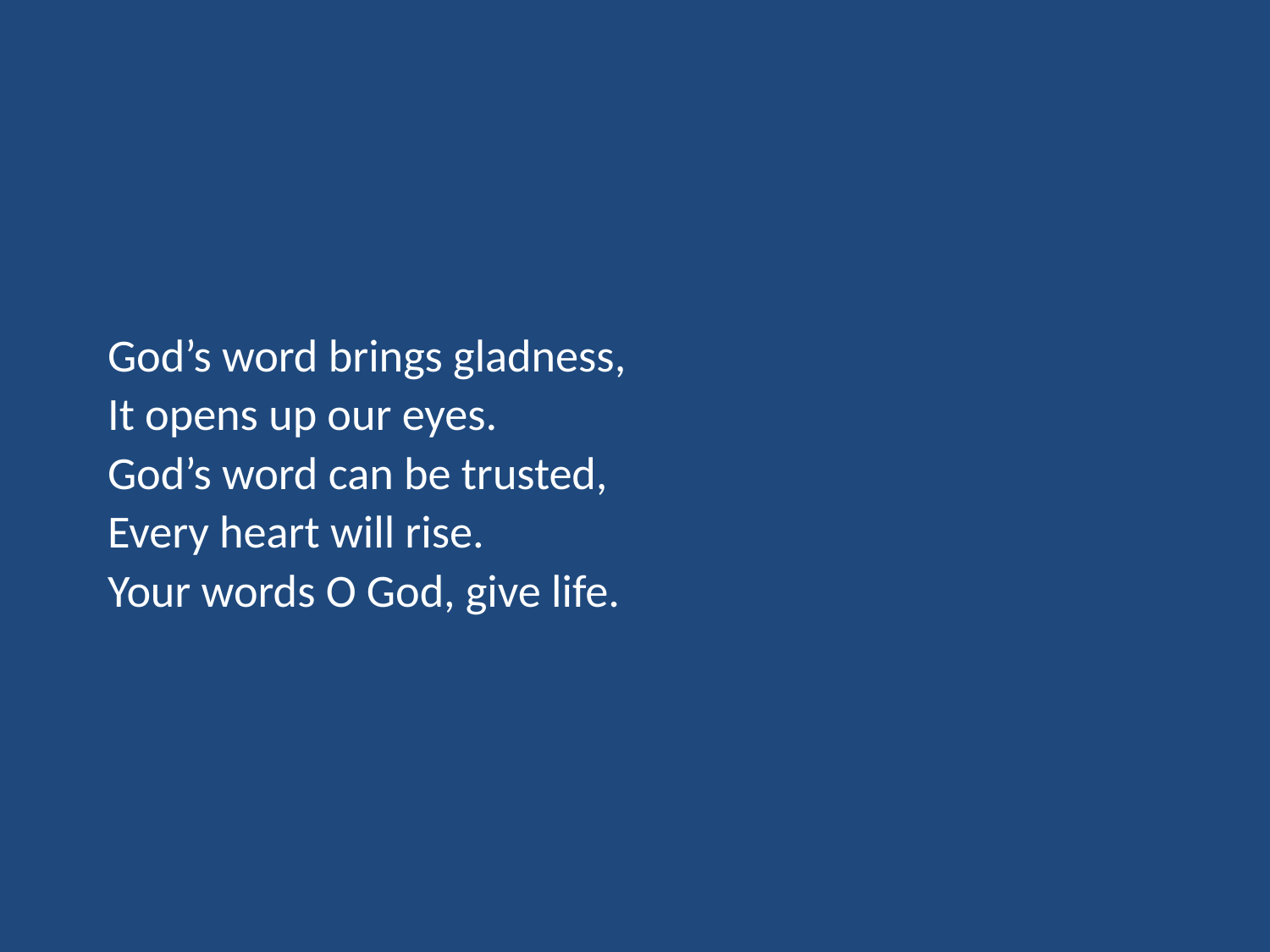

God’s word brings gladness,
It opens up our eyes.
God’s word can be trusted,
Every heart will rise.
Your words O God, give life.